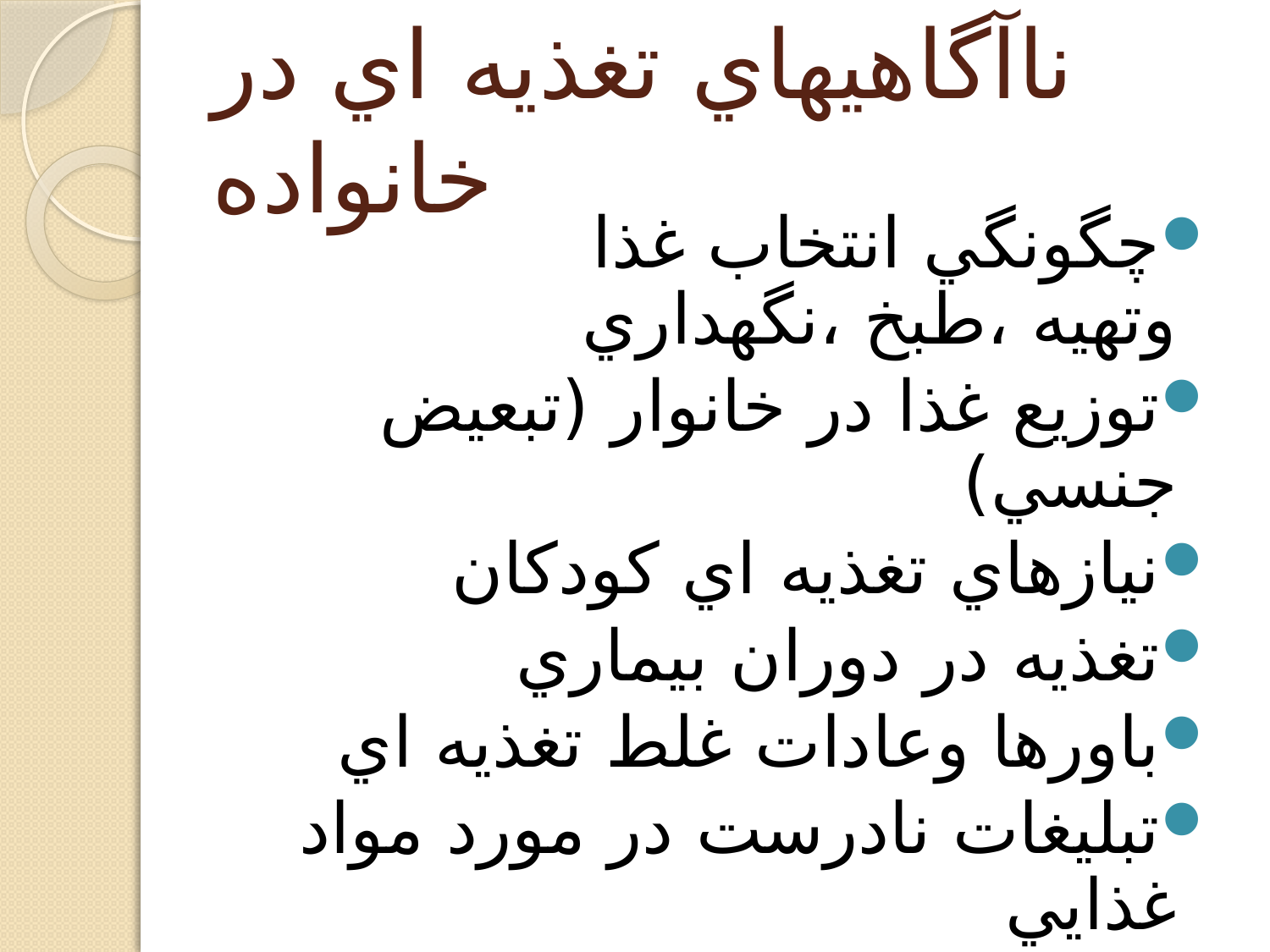

# ناآگاهيهاي تغذيه اي در خانواده
چگونگي انتخاب غذا وتهيه ،طبخ ،نگهداري
توزيع غذا در خانوار (تبعيض جنسي)
نيازهاي تغذيه اي كودكان
تغذيه در دوران بيماري
باورها وعادات غلط تغذيه اي
تبليغات نادرست در مورد مواد غذايي